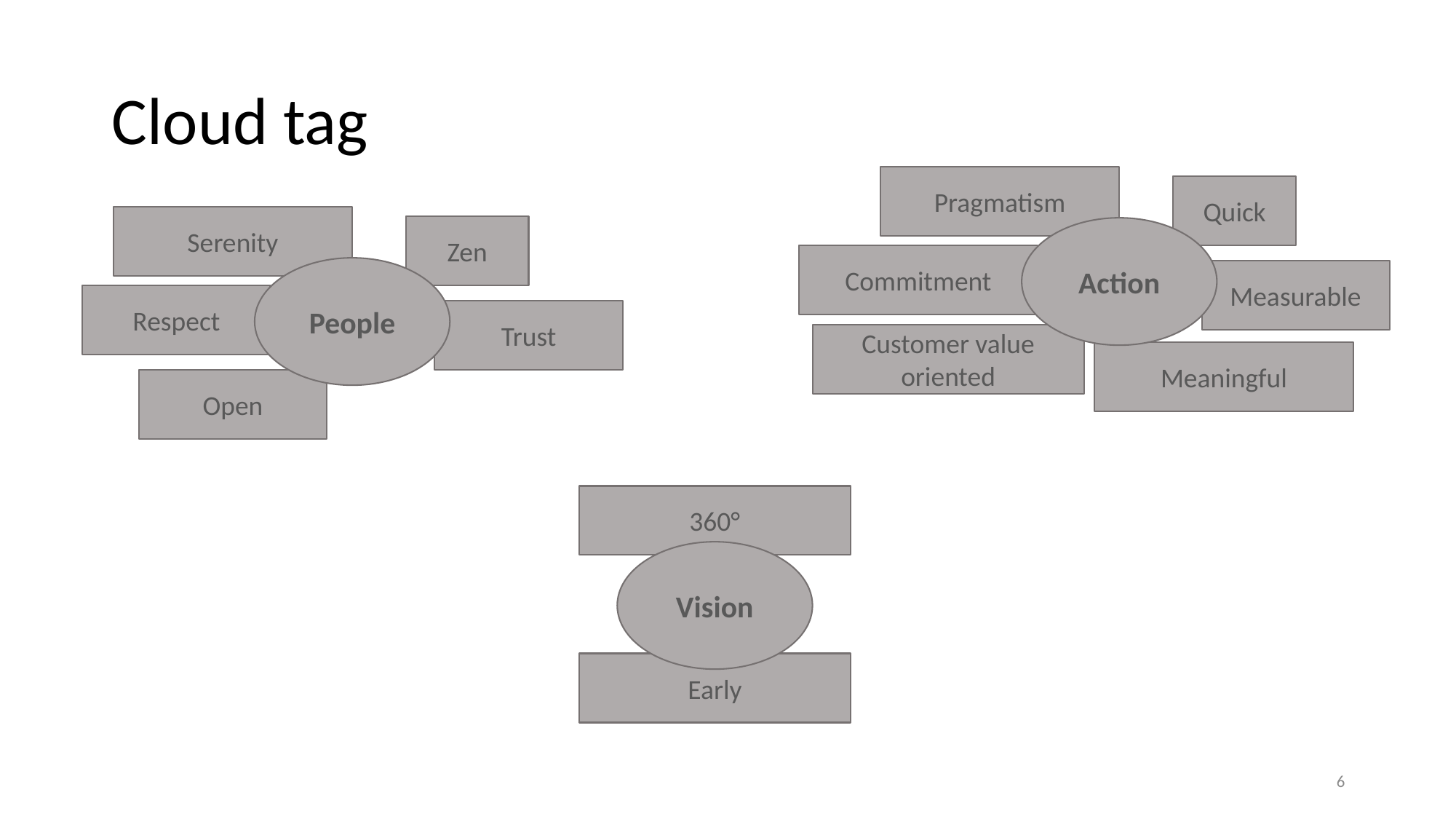

# Cloud tag
Pragmatism
Quick
Serenity
Zen
Action
Commitment
People
Measurable
Respect
Trust
Customer value oriented
Meaningful
Open
360°
Vision
Early
6